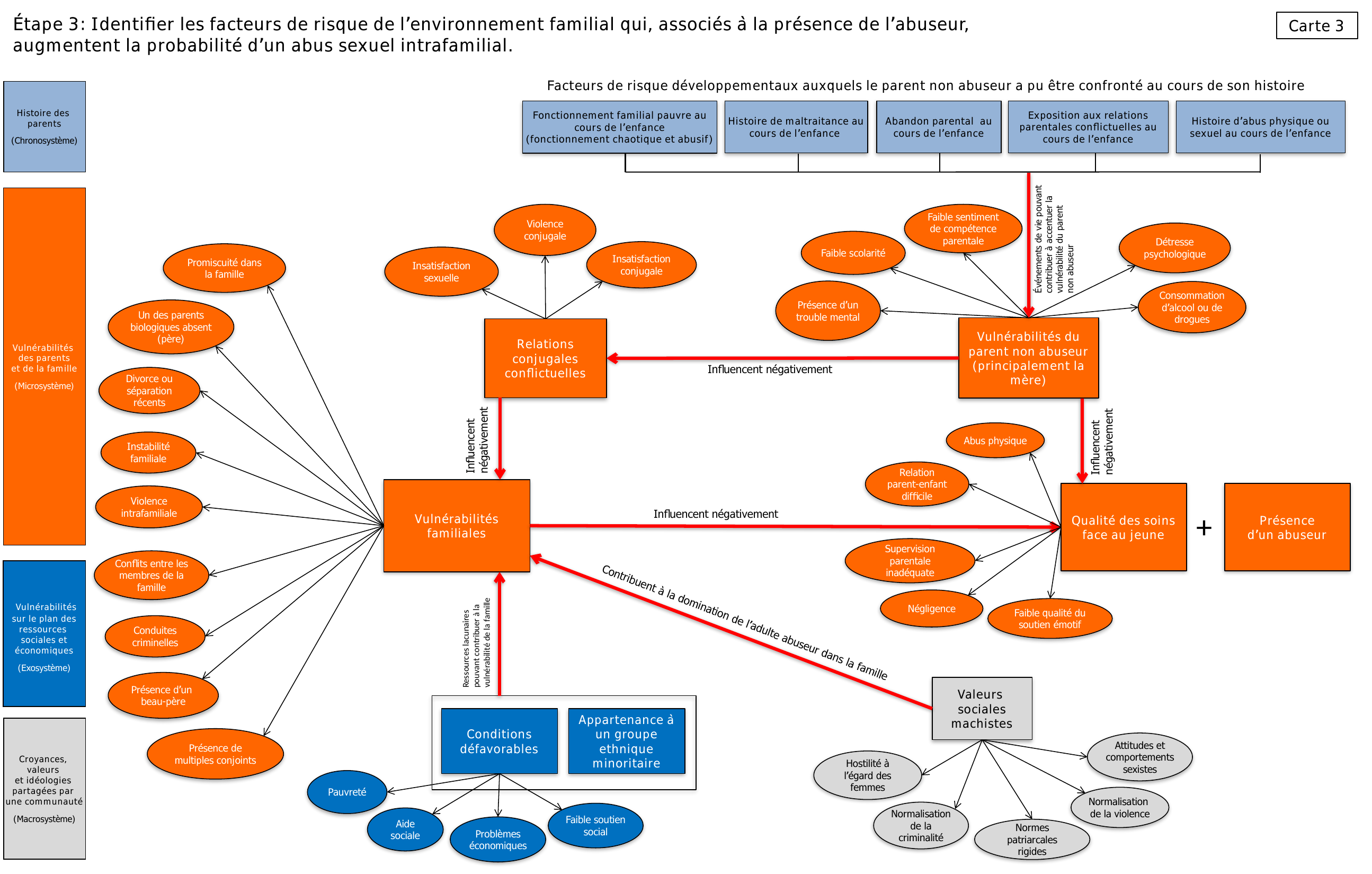

Étape 3: Identifier les facteurs de risque de l’environnement familial qui, associés à la présence de l’abuseur, augmentent la probabilité d’un abus sexuel intrafamilial.
Carte 3
Facteurs de risque développementaux auxquels le parent non abuseur a pu être confronté au cours de son histoire
Histoire des
parents
(Chronosystème)
Histoire de maltraitance au cours de l’enfance
Abandon parental  au cours de l’enfance
Exposition aux relations parentales conflictuelles au cours de l’enfance
Histoire d’abus physique ou sexuel au cours de l’enfance
Fonctionnement familial pauvre au cours de l’enfance
(fonctionnement chaotique et abusif)
Vulnérabilités
des parents
et de la famille
(Microsystème)
Violence conjugale
Faible sentiment de compétence parentale
Événements de vie pouvant
contribuer à accentuer la
vulnérabilité du parent
non abuseur
Détresse psychologique
Faible scolarité
Insatisfaction conjugale
Promiscuité dans la famille
Insatisfaction sexuelle
Présence d’un trouble mental
Consommation d’alcool ou de drogues
Un des parents biologiques absent (père)
Vulnérabilités du parent non abuseur
(principalement la mère)
Relations conjugales conflictuelles
Influencent négativement
Divorce ou séparation récents
Abus physique
Influencent
négativement
Influencent
négativement
Instabilité familiale
Relation parent-enfant difficile
Vulnérabilités familiales
Qualité des soins face au jeune
Présence
d’un abuseur
Violence intrafamiliale
+
Influencent négativement
Supervision parentale inadéquate
Conflits entre les membres de la famille
 Vulnérabilités
sur le plan des
ressources
sociales et
économiques
(Exosystème)
Négligence
Faible qualité du soutien émotif
Contribuent à la domination de l’adulte abuseur dans la famille
Conduites criminelles
Ressources lacunaires
pouvant contribuer à la vulnérabilité de la famille
Présence d’un
beau-père
Valeurs
sociales
machistes

Conditions
défavorables
Appartenance à un groupe ethnique minoritaire
Croyances,
valeurs
et idéologies
partagées par
une communauté
(Macrosystème)
Présence de multiples conjoints
Attitudes et comportements sexistes
Hostilité à l’égard des femmes
Pauvreté
Normalisation
de la violence
Normalisation
de la criminalité
Faible soutien social
Aide sociale
Problèmes économiques
Normes patriarcales rigides